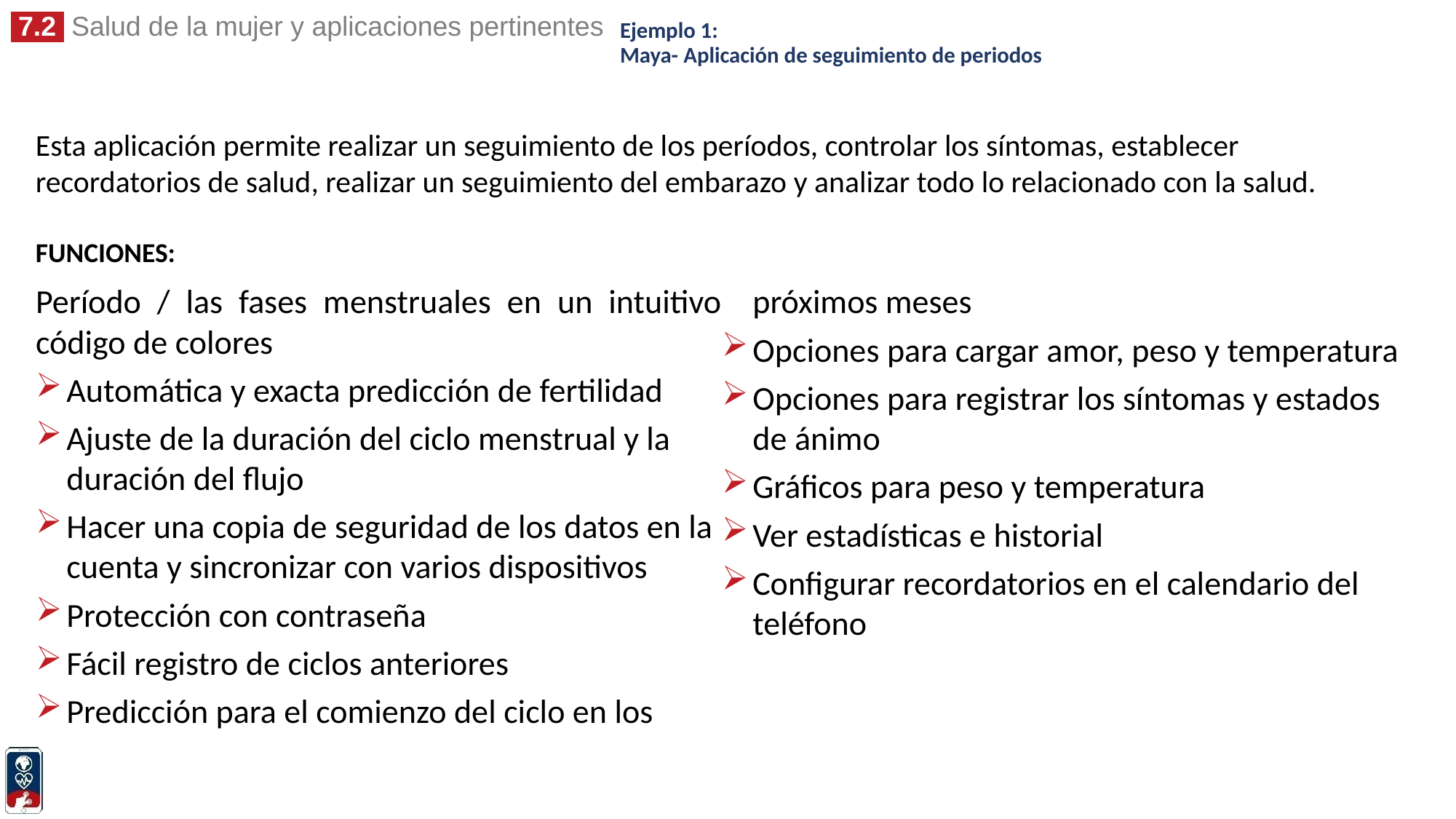

# Ejemplo 1: Maya- Aplicación de seguimiento de periodos
Esta aplicación permite realizar un seguimiento de los períodos, controlar los síntomas, establecer recordatorios de salud, realizar un seguimiento del embarazo y analizar todo lo relacionado con la salud.

FUNCIONES:
Período / las fases menstruales en un intuitivo código de colores
Automática y exacta predicción de fertilidad
Ajuste de la duración del ciclo menstrual y la duración del flujo
Hacer una copia de seguridad de los datos en la cuenta y sincronizar con varios dispositivos
Protección con contraseña
Fácil registro de ciclos anteriores
Predicción para el comienzo del ciclo en los próximos meses
Opciones para cargar amor, peso y temperatura
Opciones para registrar los síntomas y estados de ánimo
Gráficos para peso y temperatura
Ver estadísticas e historial
Configurar recordatorios en el calendario del teléfono